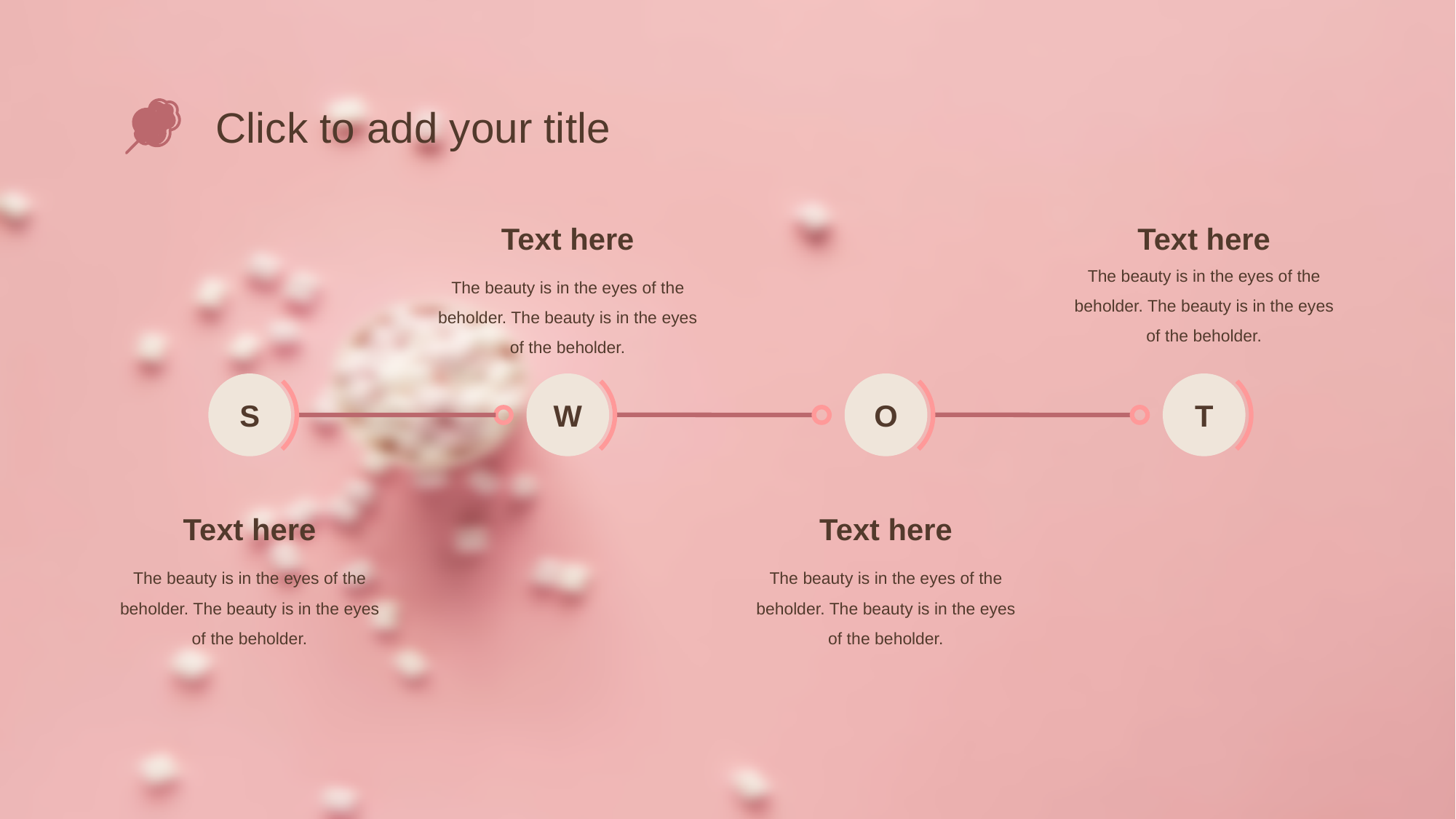

Click to add your title

Text here
Text here
The beauty is in the eyes of the beholder. The beauty is in the eyes of the beholder.
The beauty is in the eyes of the beholder. The beauty is in the eyes of the beholder.

T
O
W
S

Text here
The beauty is in the eyes of the beholder. The beauty is in the eyes of the beholder.
Text here
The beauty is in the eyes of the beholder. The beauty is in the eyes of the beholder.